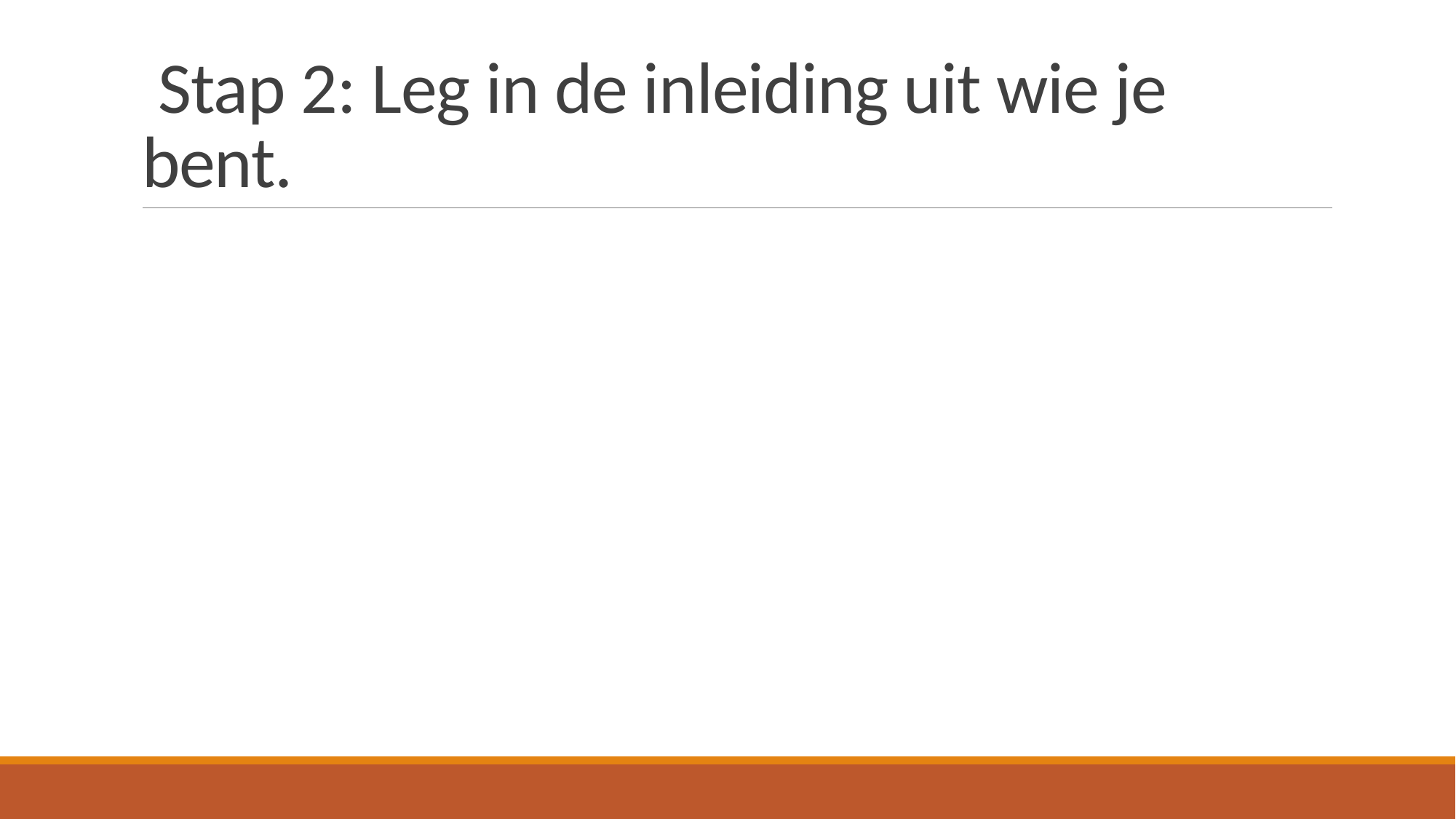

# Stap 2: Leg in de inleiding uit wie je bent.